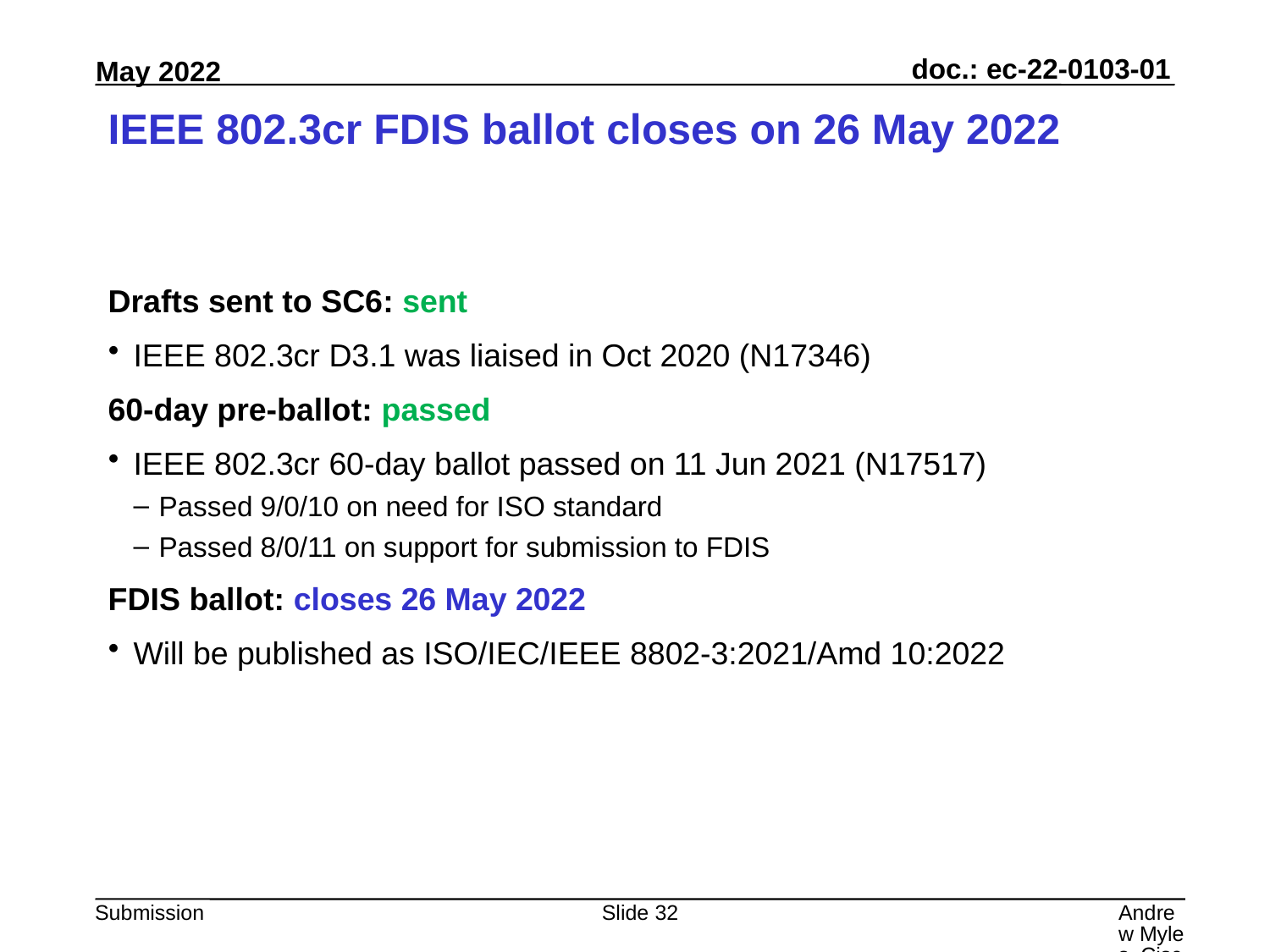

# IEEE 802.3cr FDIS ballot closes on 26 May 2022
Drafts sent to SC6: sent
IEEE 802.3cr D3.1 was liaised in Oct 2020 (N17346)
60-day pre-ballot: passed
IEEE 802.3cr 60-day ballot passed on 11 Jun 2021 (N17517)
Passed 9/0/10 on need for ISO standard
Passed 8/0/11 on support for submission to FDIS
FDIS ballot: closes 26 May 2022
Will be published as ISO/IEC/IEEE 8802-3:2021/Amd 10:2022

Slide 32
Andrew Myles, Cisco